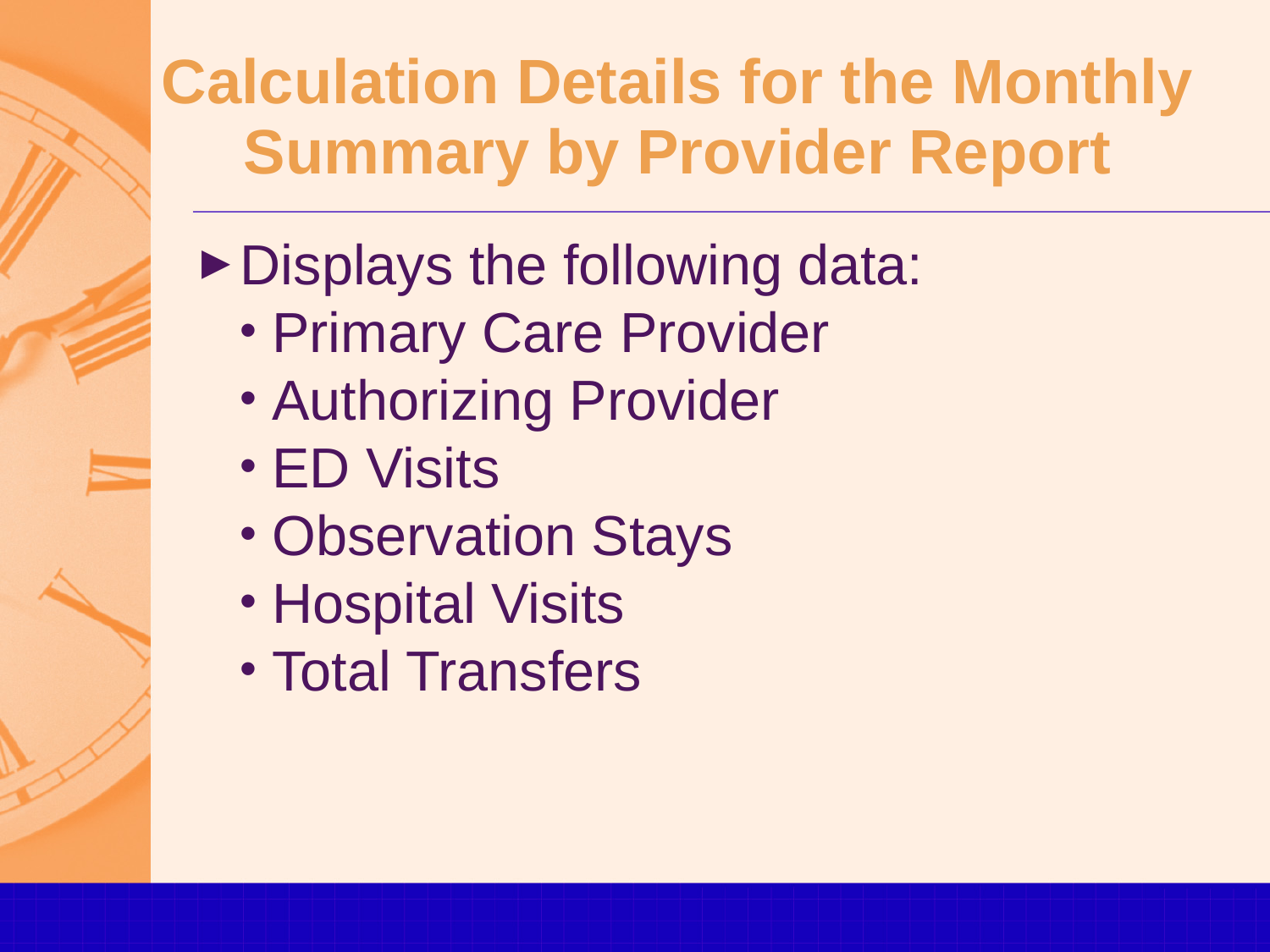

# Calculation Details for the Monthly Summary by Provider Report
Displays the following data:
Primary Care Provider
Authorizing Provider
ED Visits
Observation Stays
Hospital Visits
Total Transfers